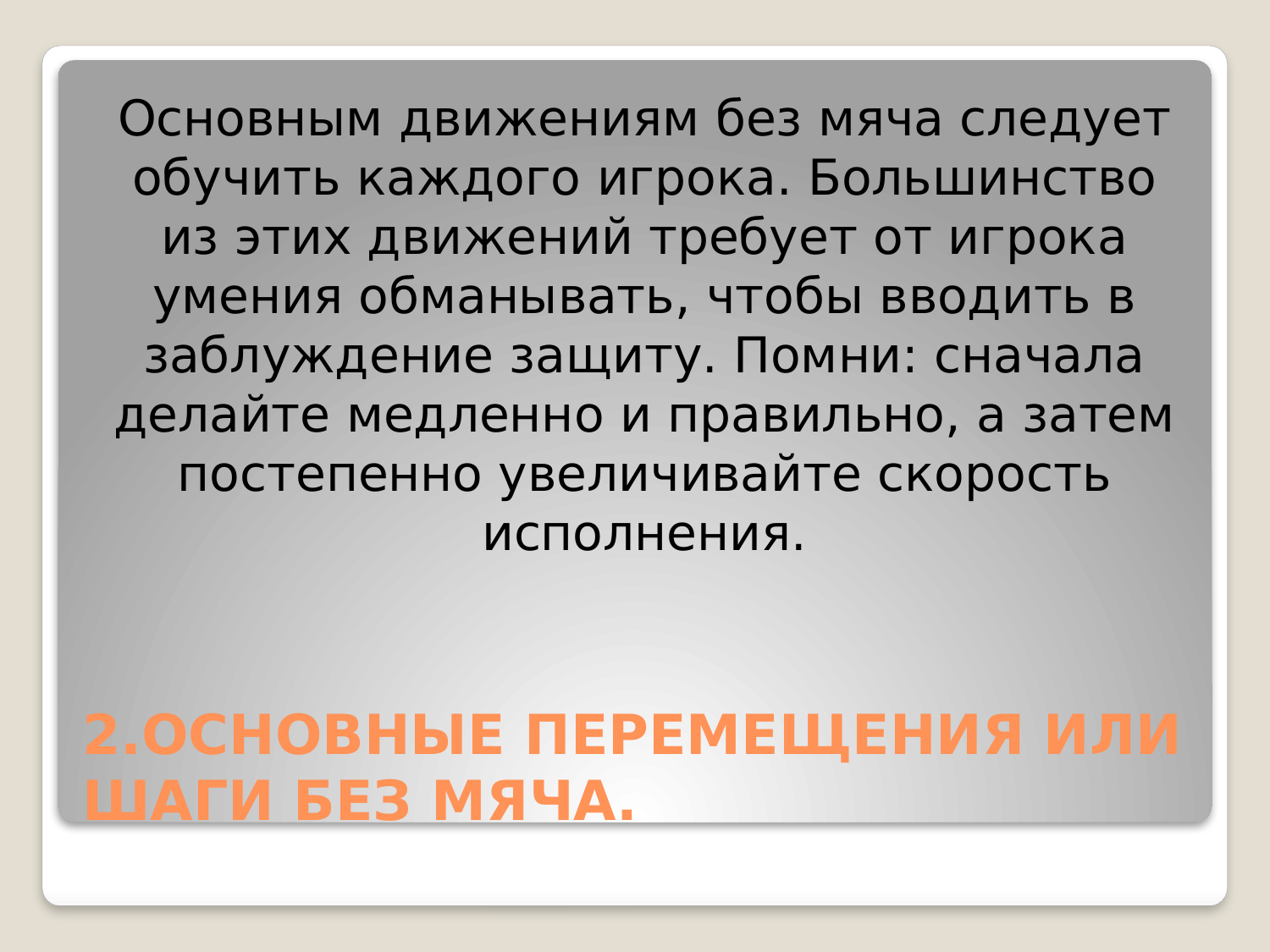

Основным движениям без мяча следует обучить каждого игрока. Большинство из этих движений требует от игрока умения обманывать, чтобы вводить в заблуждение защиту. Помни: сначала делайте медленно и правильно, а затем постепенно увеличивайте скорость исполнения.
# 2.ОСНОВНЫЕ ПЕРЕМЕЩЕНИЯ ИЛИ ШАГИ БЕЗ МЯЧА.